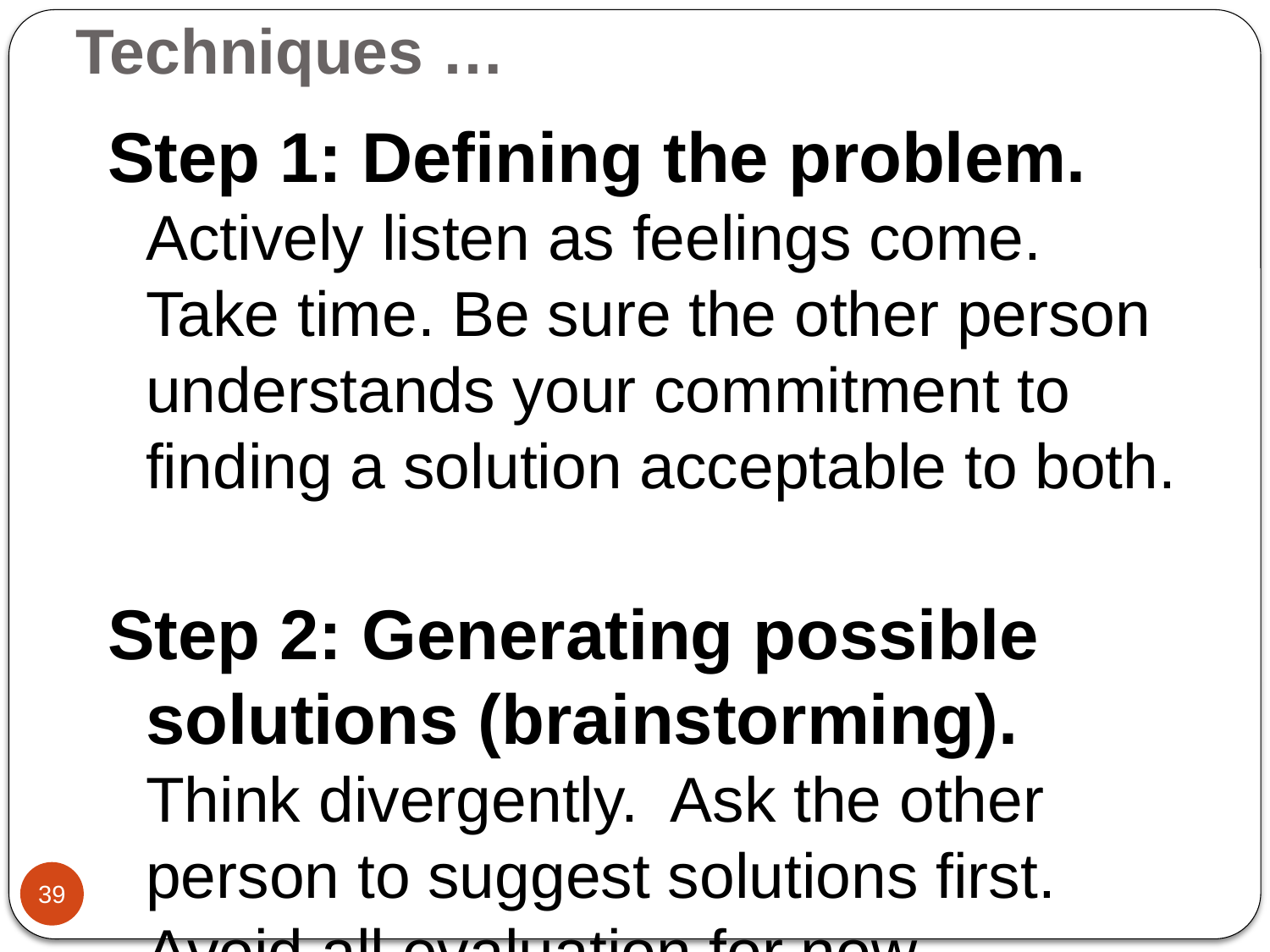

# Techniques …
Step 1: Defining the problem. Actively listen as feelings come.  Take time. Be sure the other person understands your commitment to finding a solution acceptable to both.

Step 2: Generating possible solutions (brainstorming).  Think divergently.  Ask the other person to suggest solutions first.  Avoid all evaluation for now.
39